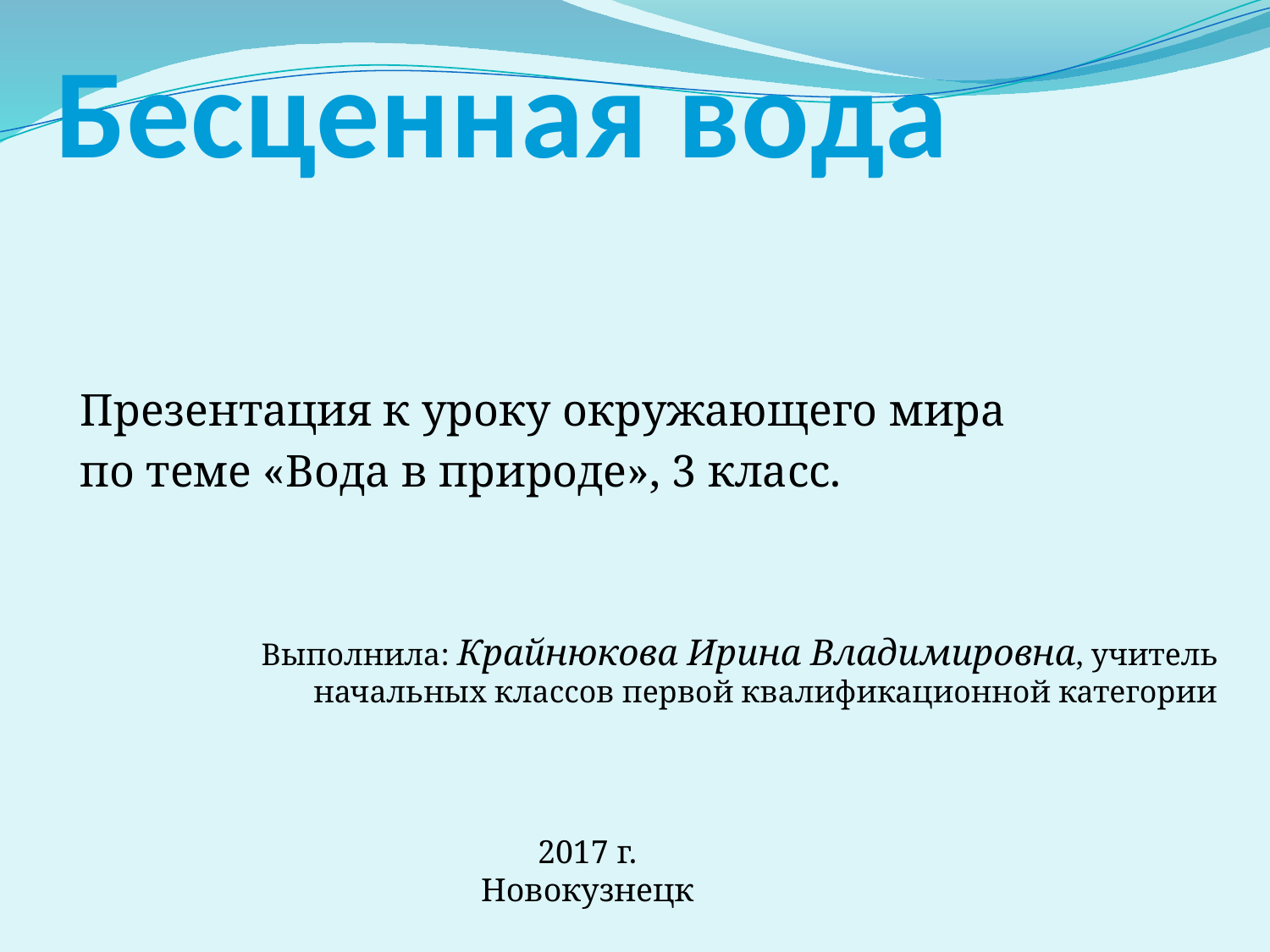

# Бесценная вода
Презентация к уроку окружающего мира
по теме «Вода в природе», 3 класс.

Выполнила: Крайнюкова Ирина Владимировна, учитель начальных классов первой квалификационной категории
2017 г.
Новокузнецк